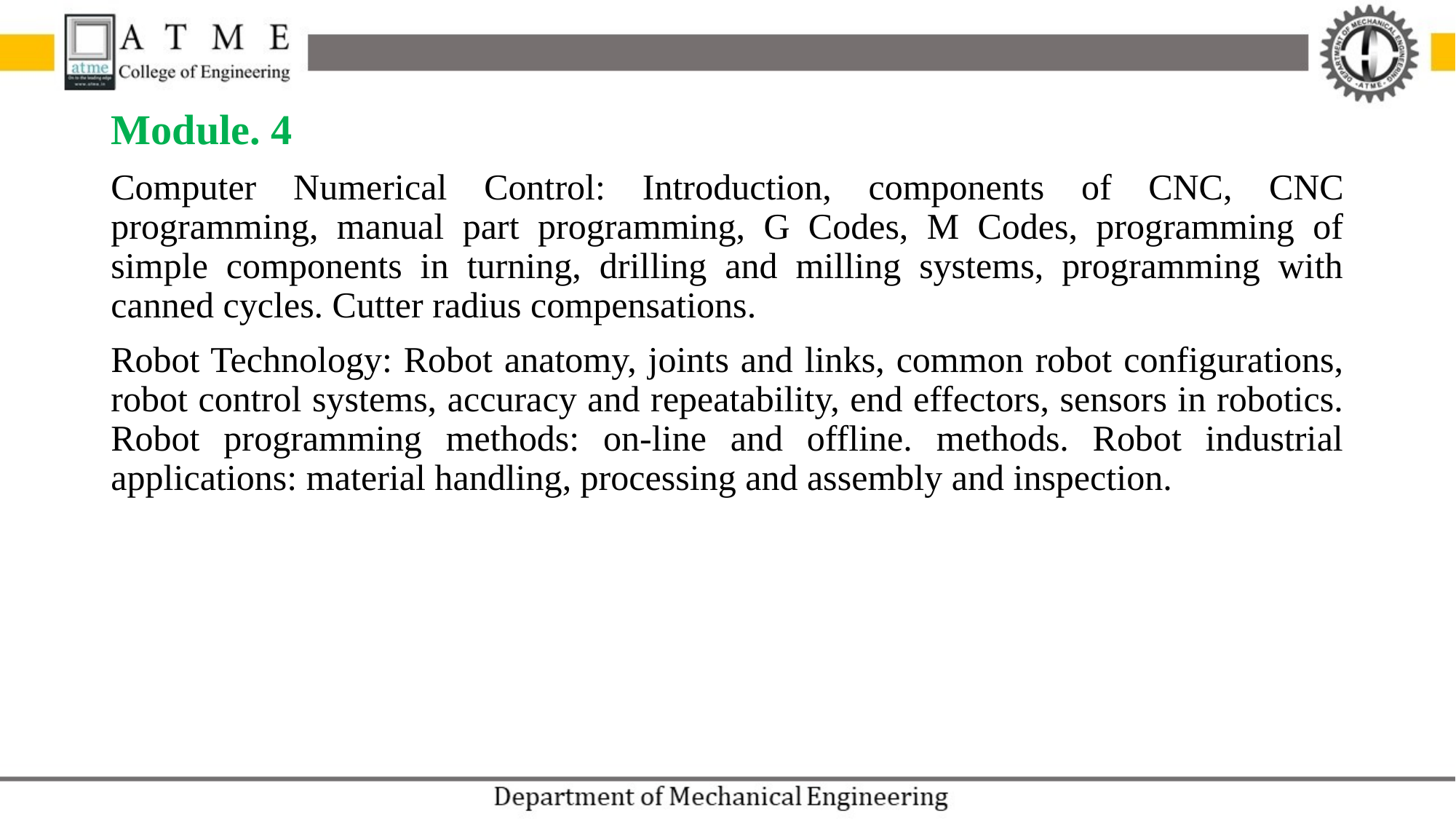

Module. 4
Computer Numerical Control: Introduction, components of CNC, CNC programming, manual part programming, G Codes, M Codes, programming of simple components in turning, drilling and milling systems, programming with canned cycles. Cutter radius compensations.
Robot Technology: Robot anatomy, joints and links, common robot configurations, robot control systems, accuracy and repeatability, end effectors, sensors in robotics. Robot programming methods: on-line and offline. methods. Robot industrial applications: material handling, processing and assembly and inspection.